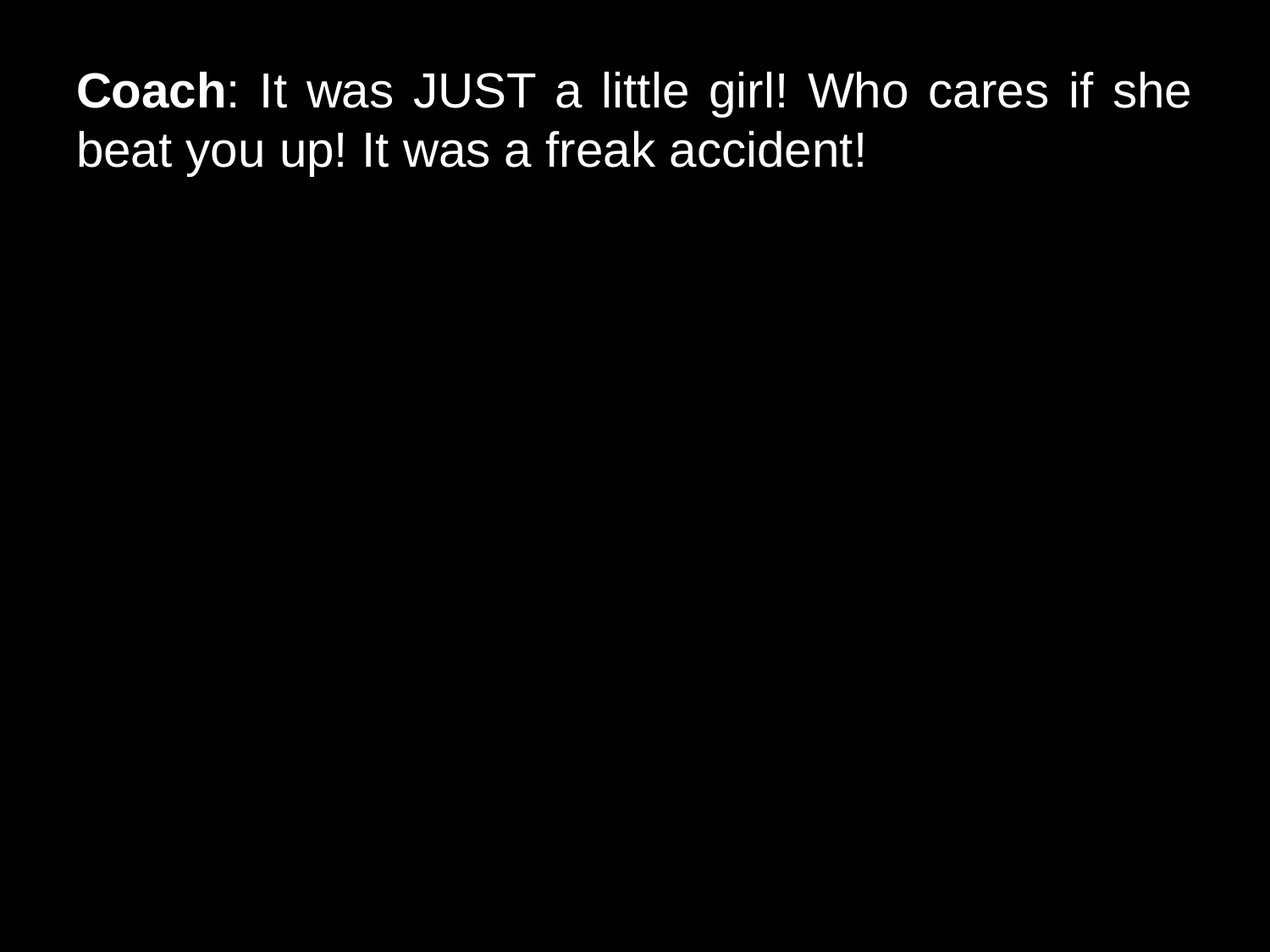

# Coach: It was JUST a little girl! Who cares if she beat you up! It was a freak accident!